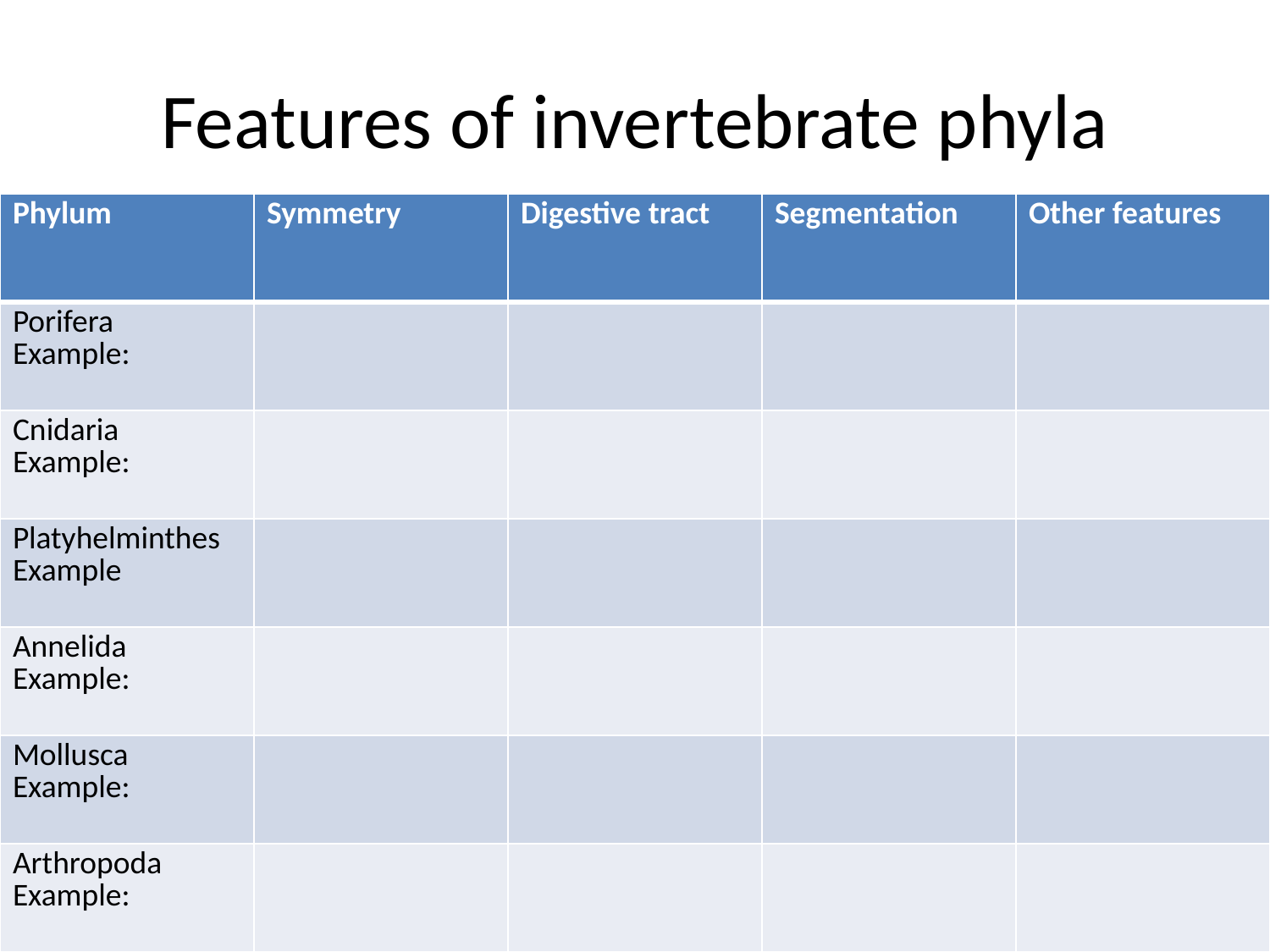

# Features of invertebrate phyla
| Phylum | Symmetry | Digestive tract | Segmentation | Other features |
| --- | --- | --- | --- | --- |
| Porifera Example: |  |  |  |  |
| Cnidaria Example: |  |  |  |  |
| Platyhelminthes Example |  |  |  |  |
| Annelida Example: |  |  |  |  |
| Mollusca Example: |  |  |  |  |
| Arthropoda Example: |  |  |  |  |